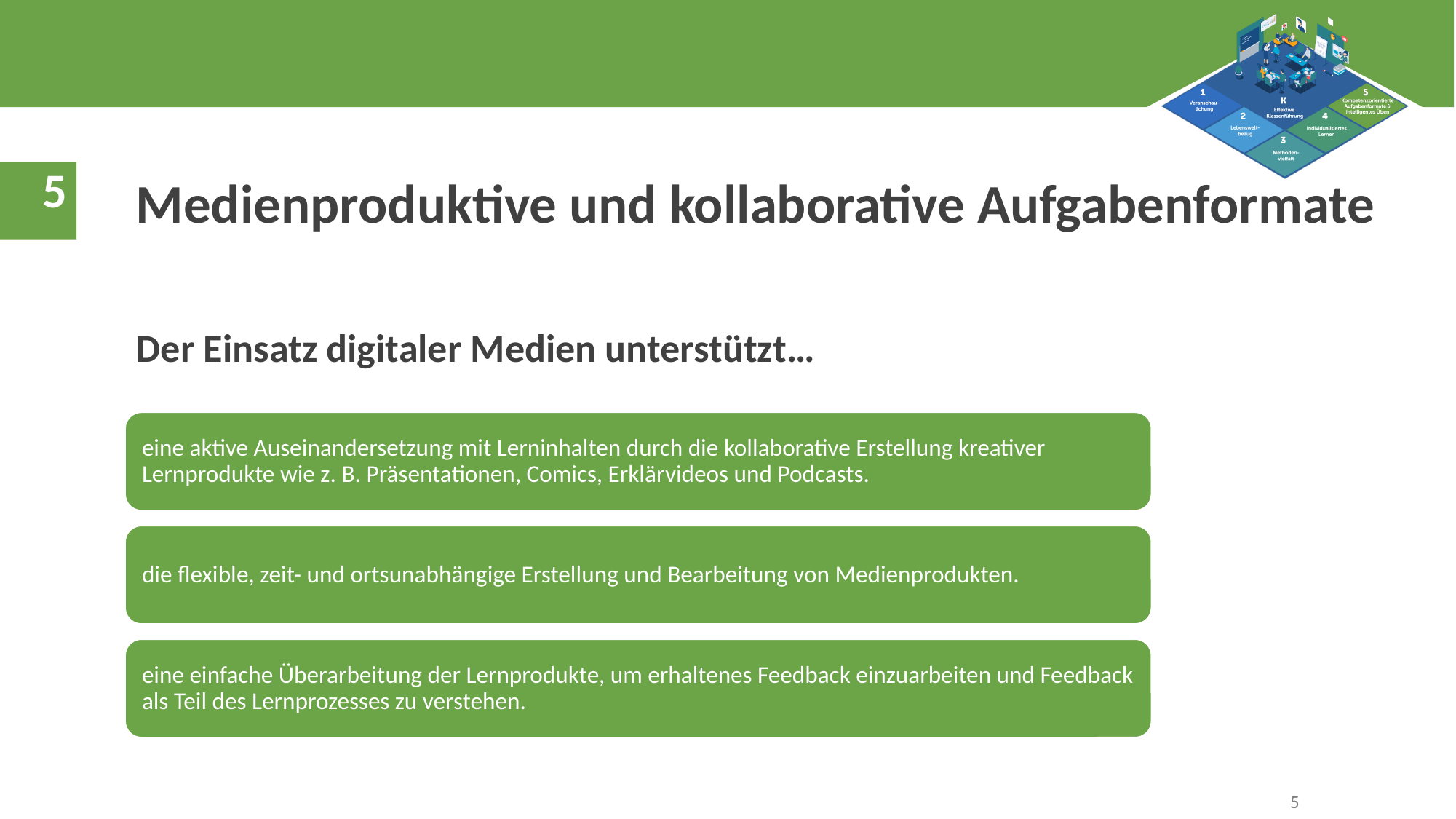

Medienproduktive und kollaborative Aufgabenformate
Der Einsatz digitaler Medien unterstützt…

eine aktive Auseinandersetzung mit Lerninhalten durch die kollaborative Erstellung kreativer Lernprodukte wie z. B. Präsentationen, Comics, Erklärvideos und Podcasts.
die flexible, zeit- und ortsunabhängige Erstellung und Bearbeitung von Medienprodukten.
eine einfache Überarbeitung der Lernprodukte, um erhaltenes Feedback einzuarbeiten und Feedback als Teil des Lernprozesses zu verstehen.
5